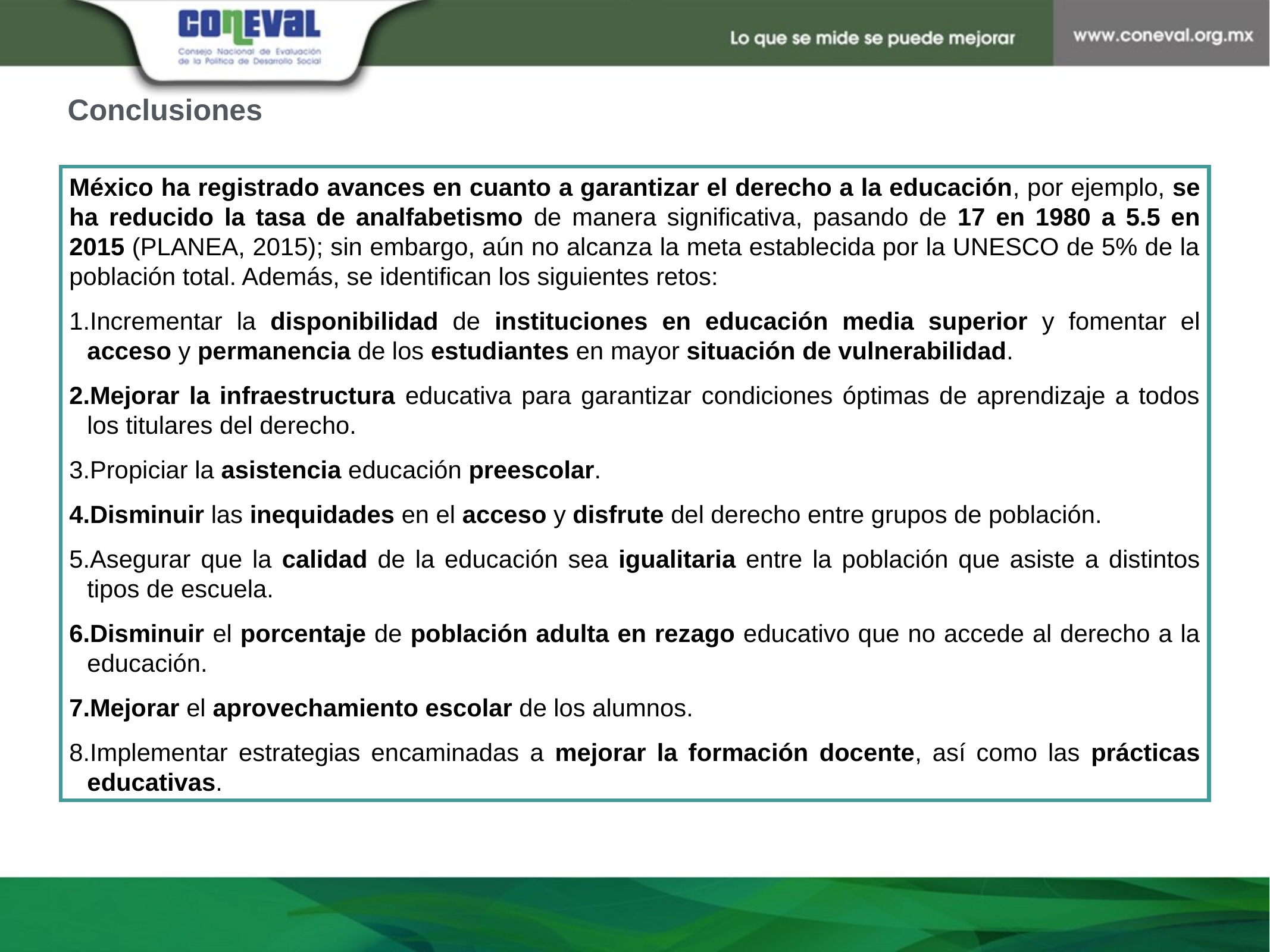

Conclusiones
México ha registrado avances en cuanto a garantizar el derecho a la educación, por ejemplo, se ha reducido la tasa de analfabetismo de manera significativa, pasando de 17 en 1980 a 5.5 en 2015 (PLANEA, 2015); sin embargo, aún no alcanza la meta establecida por la UNESCO de 5% de la población total. Además, se identifican los siguientes retos:
Incrementar la disponibilidad de instituciones en educación media superior y fomentar el acceso y permanencia de los estudiantes en mayor situación de vulnerabilidad.
Mejorar la infraestructura educativa para garantizar condiciones óptimas de aprendizaje a todos los titulares del derecho.
Propiciar la asistencia educación preescolar.
Disminuir las inequidades en el acceso y disfrute del derecho entre grupos de población.
Asegurar que la calidad de la educación sea igualitaria entre la población que asiste a distintos tipos de escuela.
Disminuir el porcentaje de población adulta en rezago educativo que no accede al derecho a la educación.
Mejorar el aprovechamiento escolar de los alumnos.
Implementar estrategias encaminadas a mejorar la formación docente, así como las prácticas educativas.